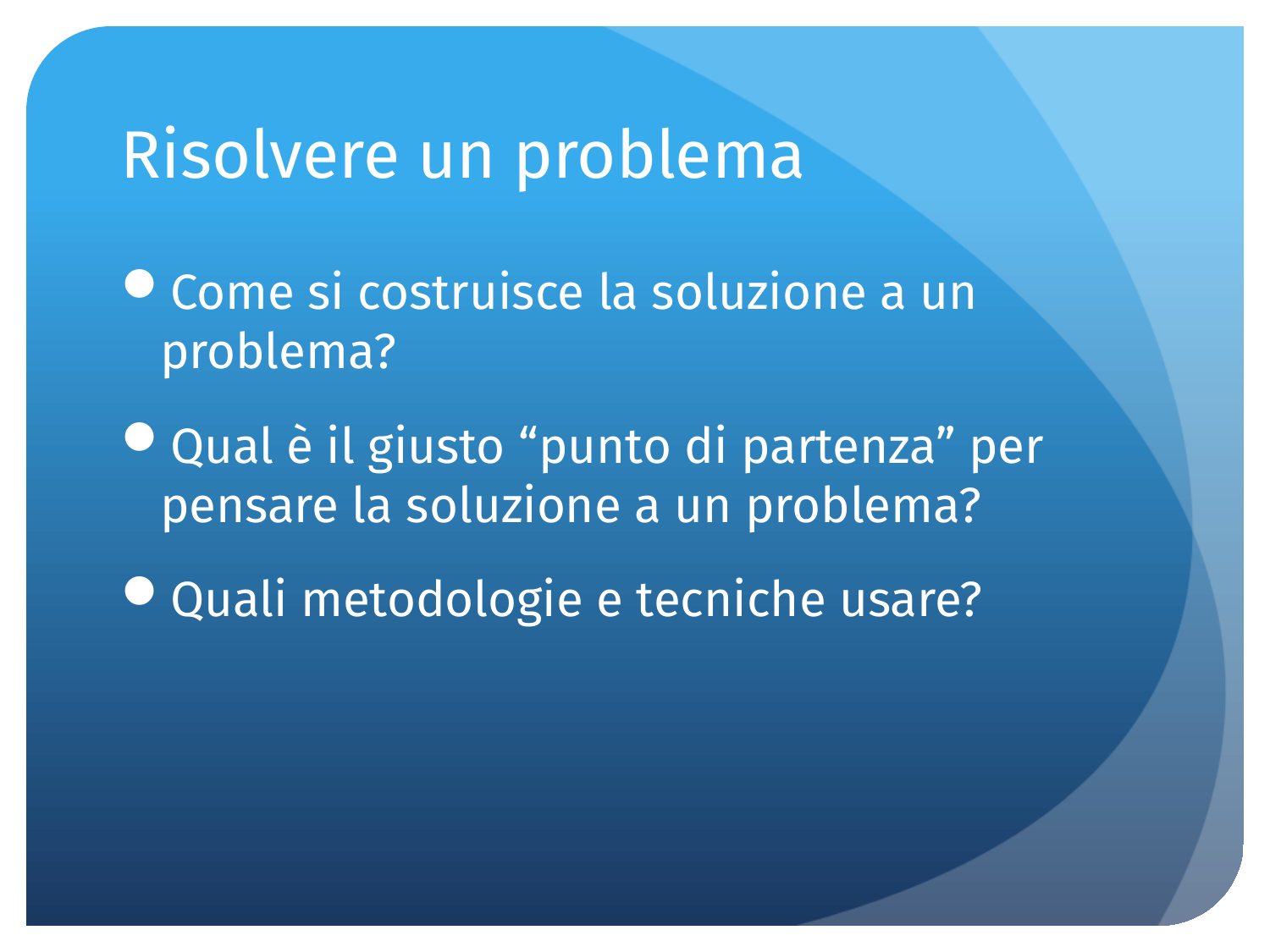

# Risolvere un problema
Come si costruisce la soluzione a un problema?
Qual è il giusto “punto di partenza” per pensare la soluzione a un problema?
Quali metodologie e tecniche usare?